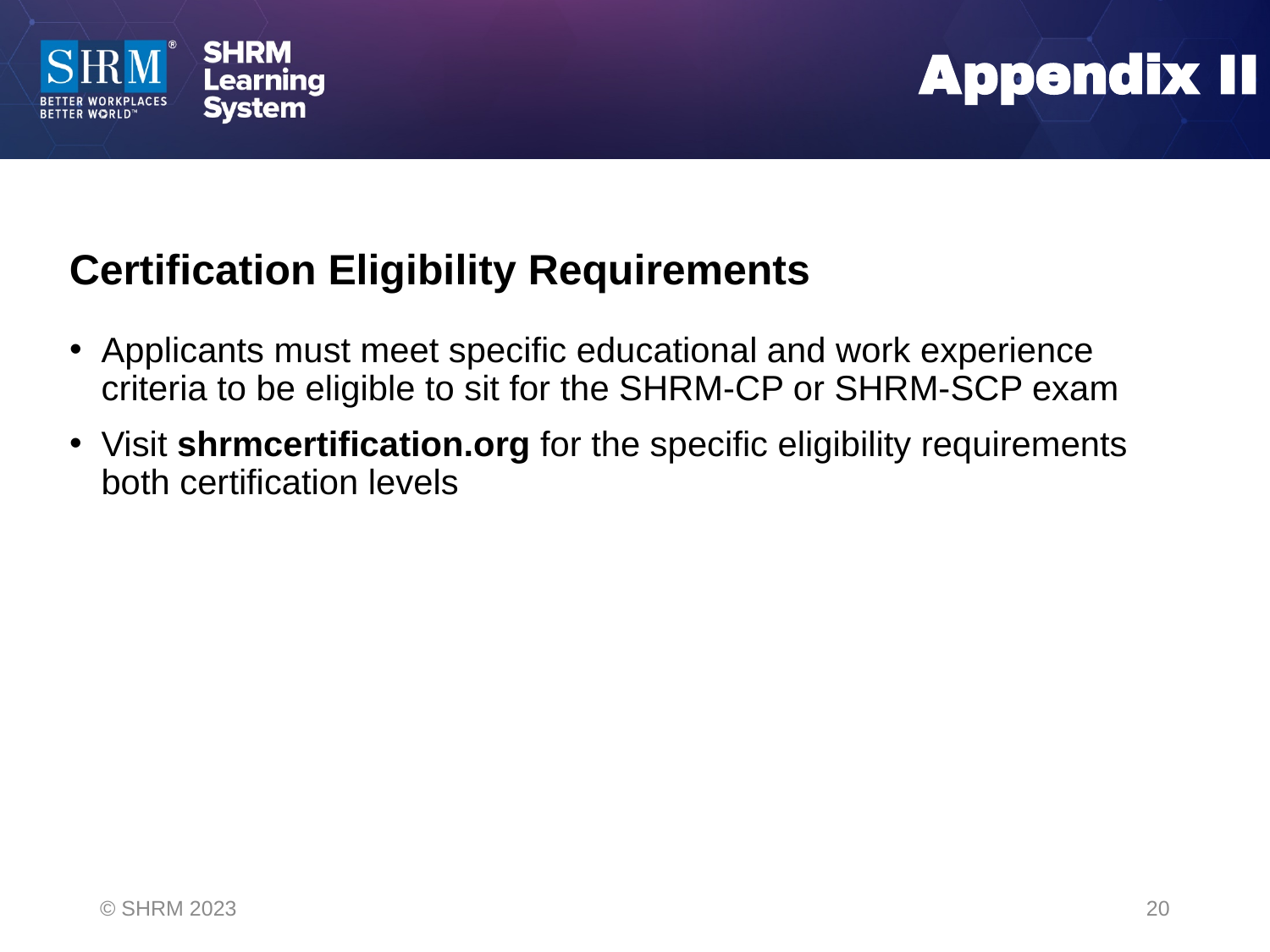

# Appendix II
Certification Eligibility Requirements
Applicants must meet specific educational and work experience criteria to be eligible to sit for the SHRM-CP or SHRM-SCP exam
Visit shrmcertification.org for the specific eligibility requirements both certification levels
© SHRM 2023
20